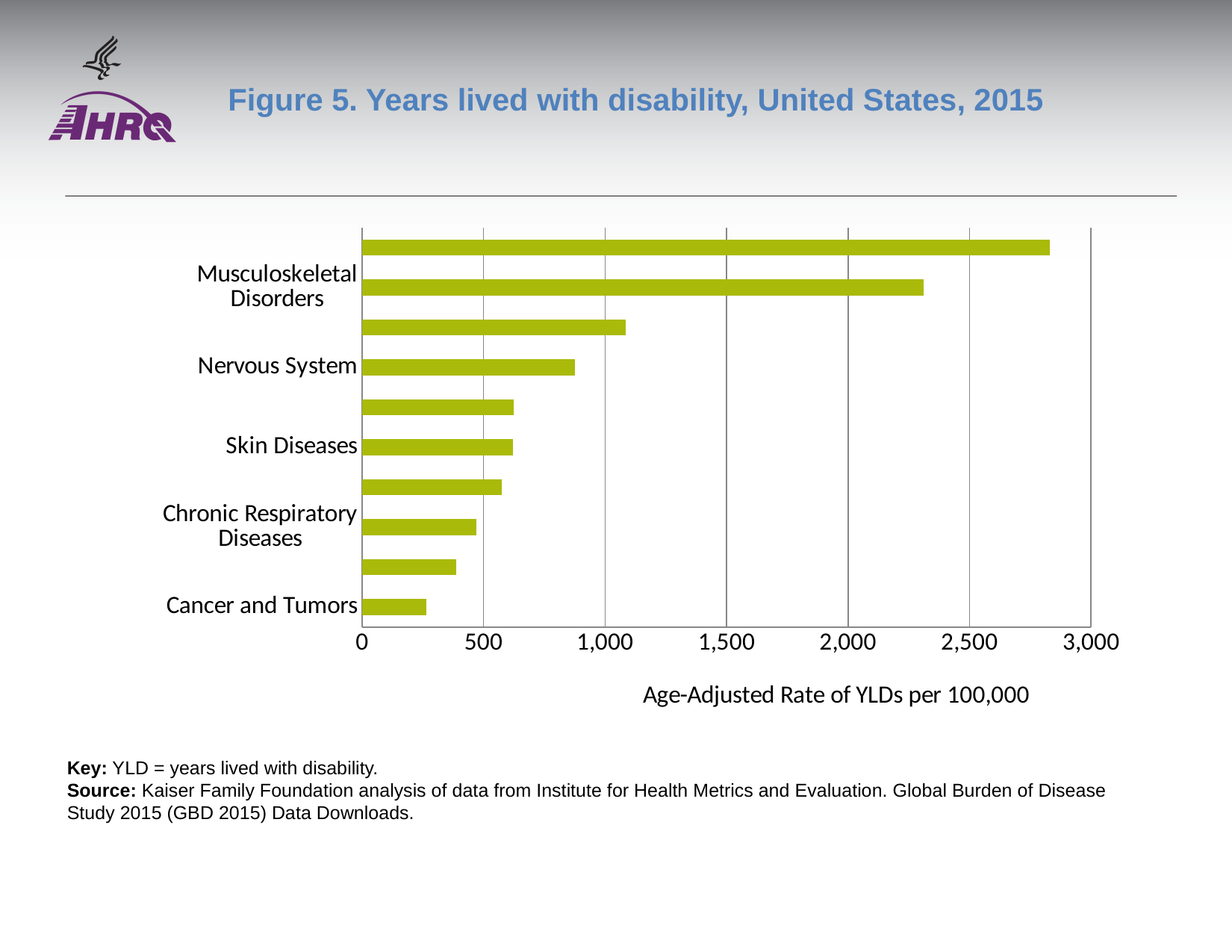

# Figure 5. Years lived with disability, United States, 2015

### Chart

| Category | Series 1 |
|---|---|
| Cancer and Tumors | 263.0 |
| Circulatory Illnesses | 386.0 |
| Chronic Respiratory Diseases | 470.0 |
| Injuries | 575.0 |
| Skin Diseases | 622.0 |
| Sense Organ Diseases | 624.0 |
| Nervous System | 877.0 |
| Endocrine (Diabetes, Kidney Disease) | 1085.0 |
| Musculoskeletal Disorders | 2310.0 |
| Mental Health and Substance Use Disorders | 2829.0 |
Key: YLD = years lived with disability.
Source: Kaiser Family Foundation analysis of data from Institute for Health Metrics and Evaluation. Global Burden of Disease Study 2015 (GBD 2015) Data Downloads.